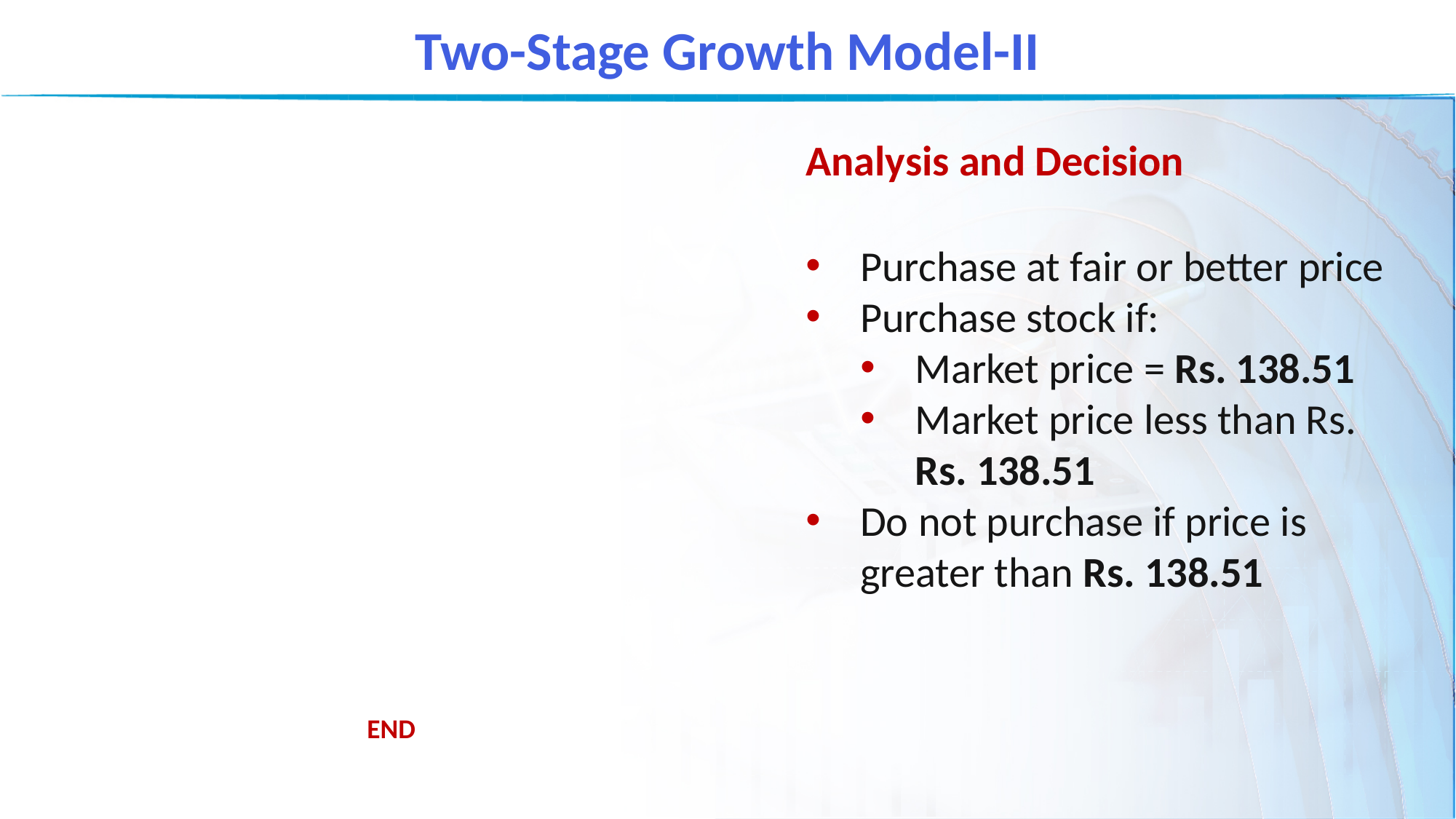

Two-Stage Growth Model-II
Analysis and Decision

Purchase at fair or better price
Purchase stock if:
Market price = Rs. 138.51
Market price less than Rs. Rs. 138.51
Do not purchase if price is greater than Rs. 138.51

END